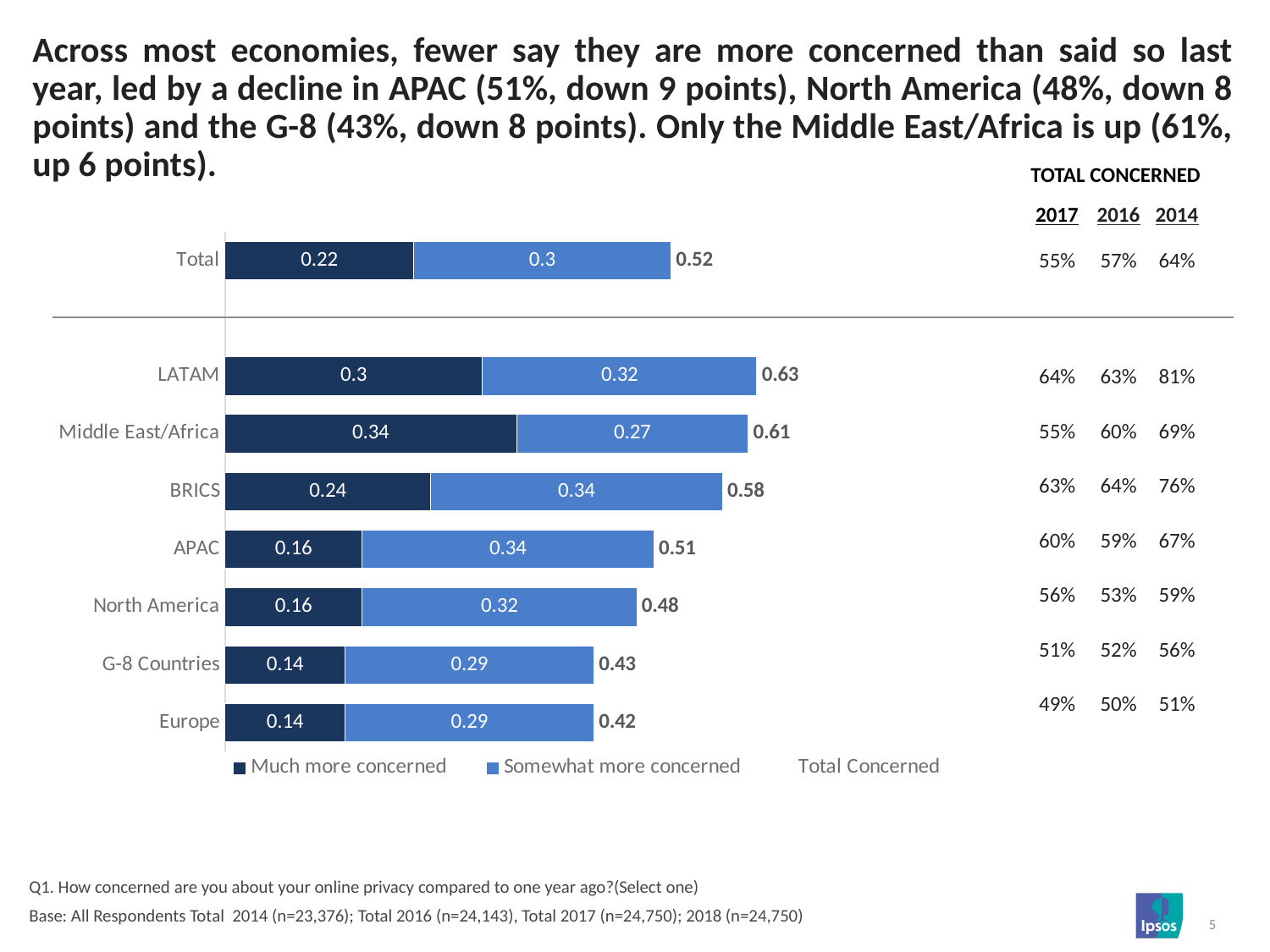

# Across most economies, fewer say they are more concerned than said so last year, led by a decline in APAC (51%, down 9 points), North America (48%, down 8 points) and the G-8 (43%, down 8 points). Only the Middle East/Africa is up (61%, up 6 points).
| TOTAL CONCERNED |  |  |
| --- | --- | --- |
| 2017 | 2016 | 2014 |
| 55% | 57% | 64% |
|  |  |  |
| 64% | 63% | 81% |
| 55% | 60% | 69% |
| 63% | 64% | 76% |
| 60% | 59% | 67% |
| 56% | 53% | 59% |
| 51% | 52% | 56% |
| 49% | 50% | 51% |

### Chart

| Category | Much more concerned | Somewhat more concerned | Total Concerned |
|---|---|---|---|
| Total | 0.22 | 0.3 | 0.52 |
|  | None | None | None |
| LATAM | 0.3 | 0.32 | 0.63 |
| Middle East/Africa | 0.34 | 0.27 | 0.61 |
| BRICS | 0.24 | 0.34 | 0.58 |
| APAC | 0.16 | 0.34 | 0.51 |
| North America | 0.16 | 0.32 | 0.48 |
| G-8 Countries | 0.14 | 0.29 | 0.43 |
| Europe | 0.14 | 0.29 | 0.42 |
Q1. How concerned are you about your online privacy compared to one year ago?(Select one)
Base: All Respondents Total  2014 (n=23,376); Total 2016 (n=24,143), Total 2017 (n=24,750); 2018 (n=24,750)